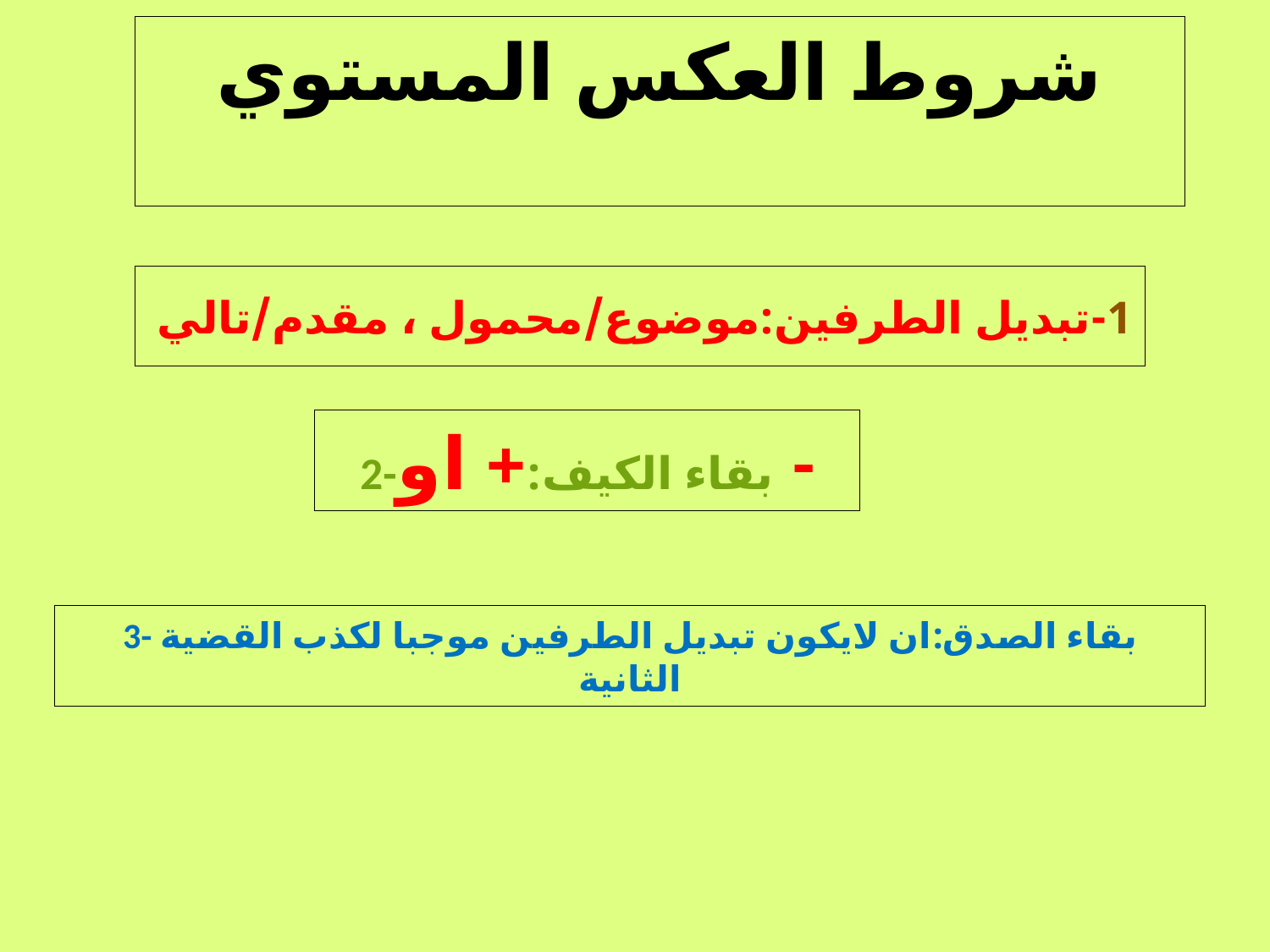

شروط العكس المستوي

1-تبديل الطرفين:موضوع/محمول ، مقدم/تالي
2-بقاء الكيف:+ او -
3- بقاء الصدق:ان لايكون تبديل الطرفين موجبا لكذب القضية الثانية